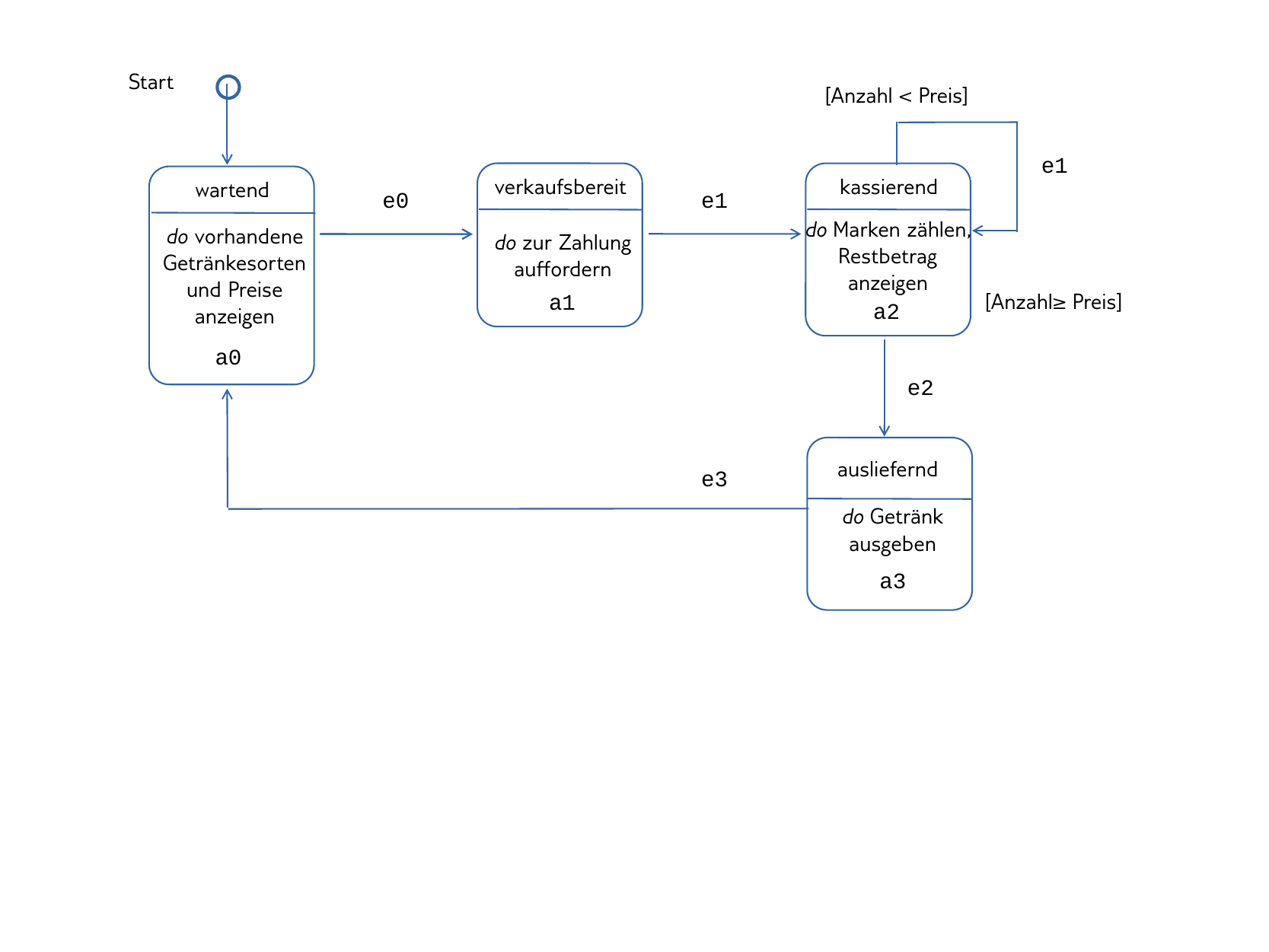

Start
[Anzahl < Preis]

e1

verkaufsbereit
kassierend
wartend
e0
e1
do zur Zahlung auffordern
do Marken zählen, Restbetrag anzeigen
do vorhandene Getränkesorten und Preise anzeigen

[Anzahl≥ Preis]
a1
a2
a0

e2

e3
ausliefernd
do Getränk ausgeben

a3